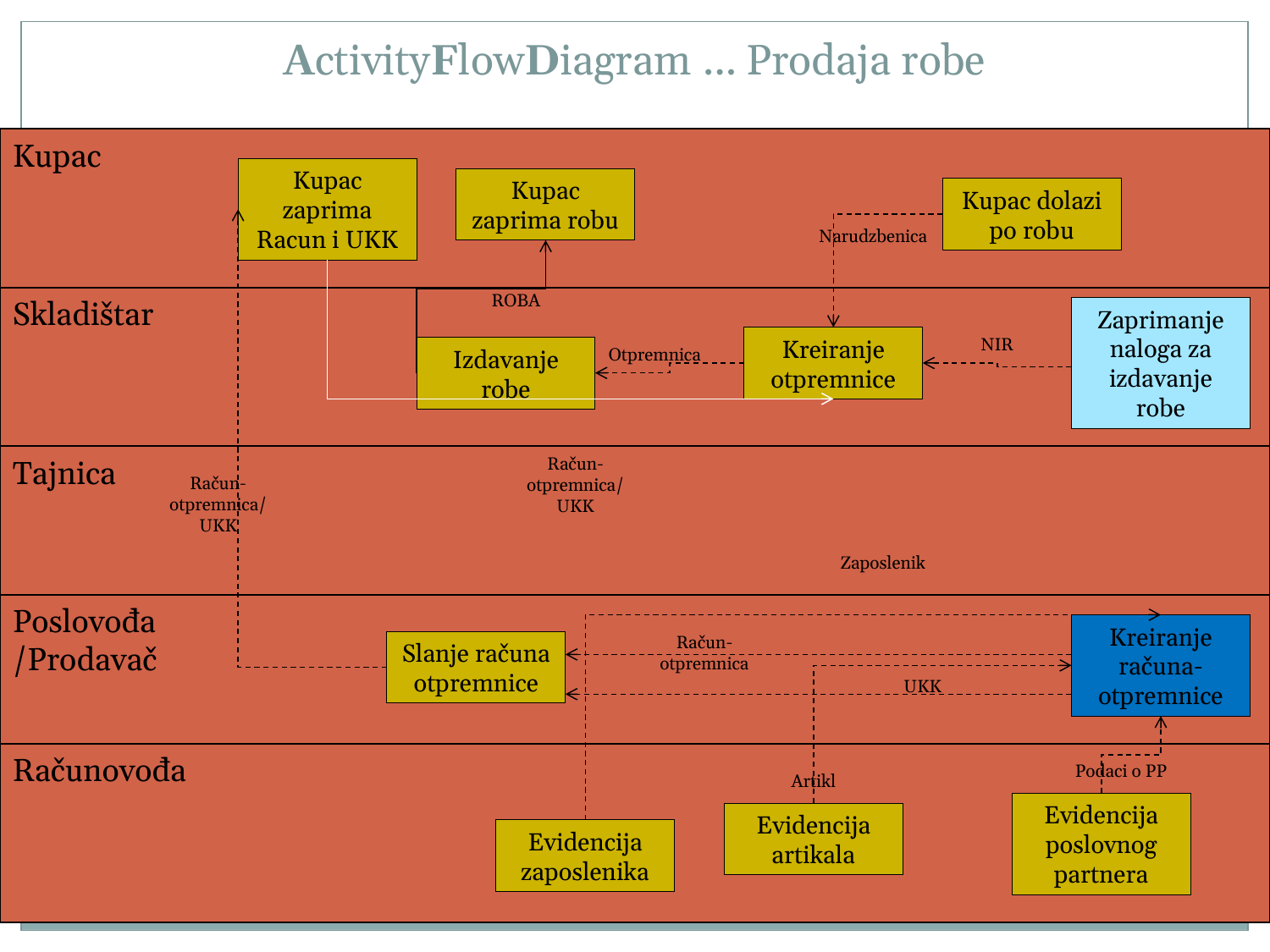

# ActivityFlowDiagram … Prodaja robe
Kupac

Kupac zaprima Racun i UKK
Kupac zaprima robu
Kupac dolazi po robu
Narudzbenica
ROBA

Skladištar
Zaprimanje naloga za izdavanje robe
Kreiranje otpremnice
NIR
Izdavanje robe
Otpremnica
Tajnica

Račun-otpremnica/ UKK
Račun-otpremnica/ UKK
Zaposlenik

Poslovođa
/Prodavač
Kreiranje računa-otpremnice
Račun-otpremnica
Slanje računa otpremnice
UKK

Računovođa
Podaci o PP
Artikl
Evidencija poslovnog partnera
Evidencija artikala
Evidencija zaposlenika